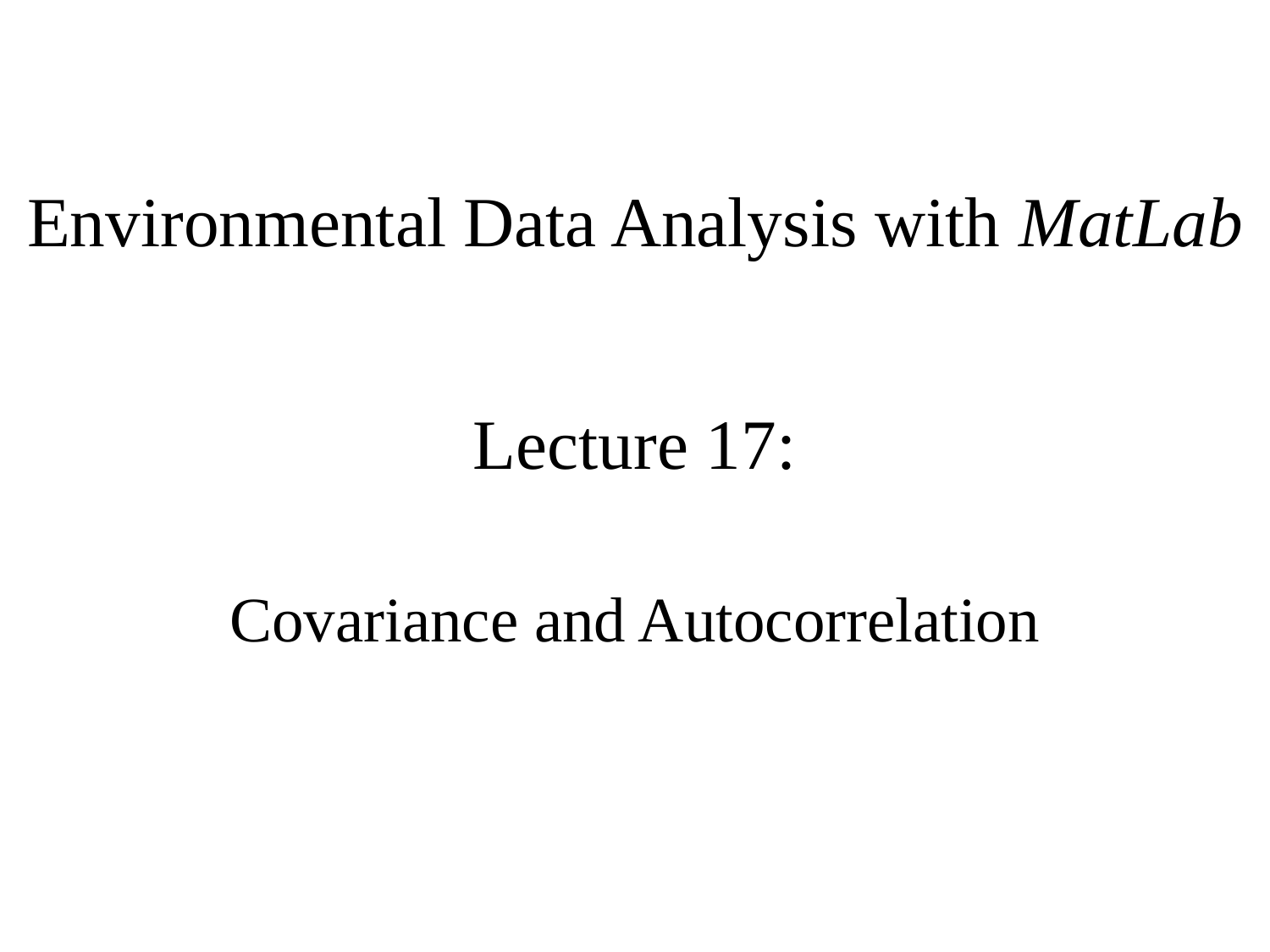

Environmental Data Analysis with MatLab
Lecture 17:

Covariance and Autocorrelation